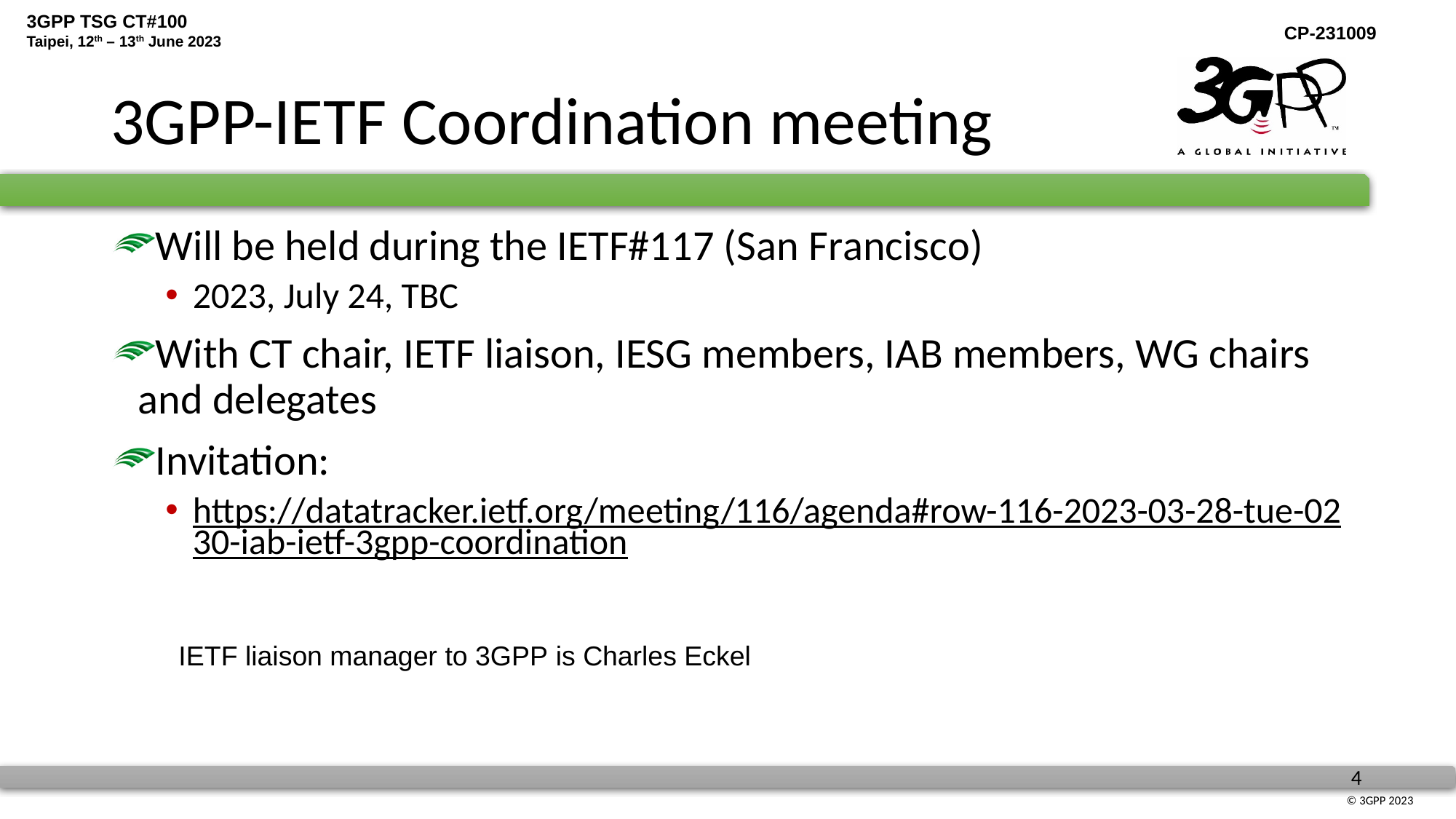

# 3GPP-IETF Coordination meeting
Will be held during the IETF#117 (San Francisco)
2023, July 24, TBC
With CT chair, IETF liaison, IESG members, IAB members, WG chairs and delegates
Invitation:
https://datatracker.ietf.org/meeting/116/agenda#row-116-2023-03-28-tue-0230-iab-ietf-3gpp-coordination
IETF liaison manager to 3GPP is Charles Eckel